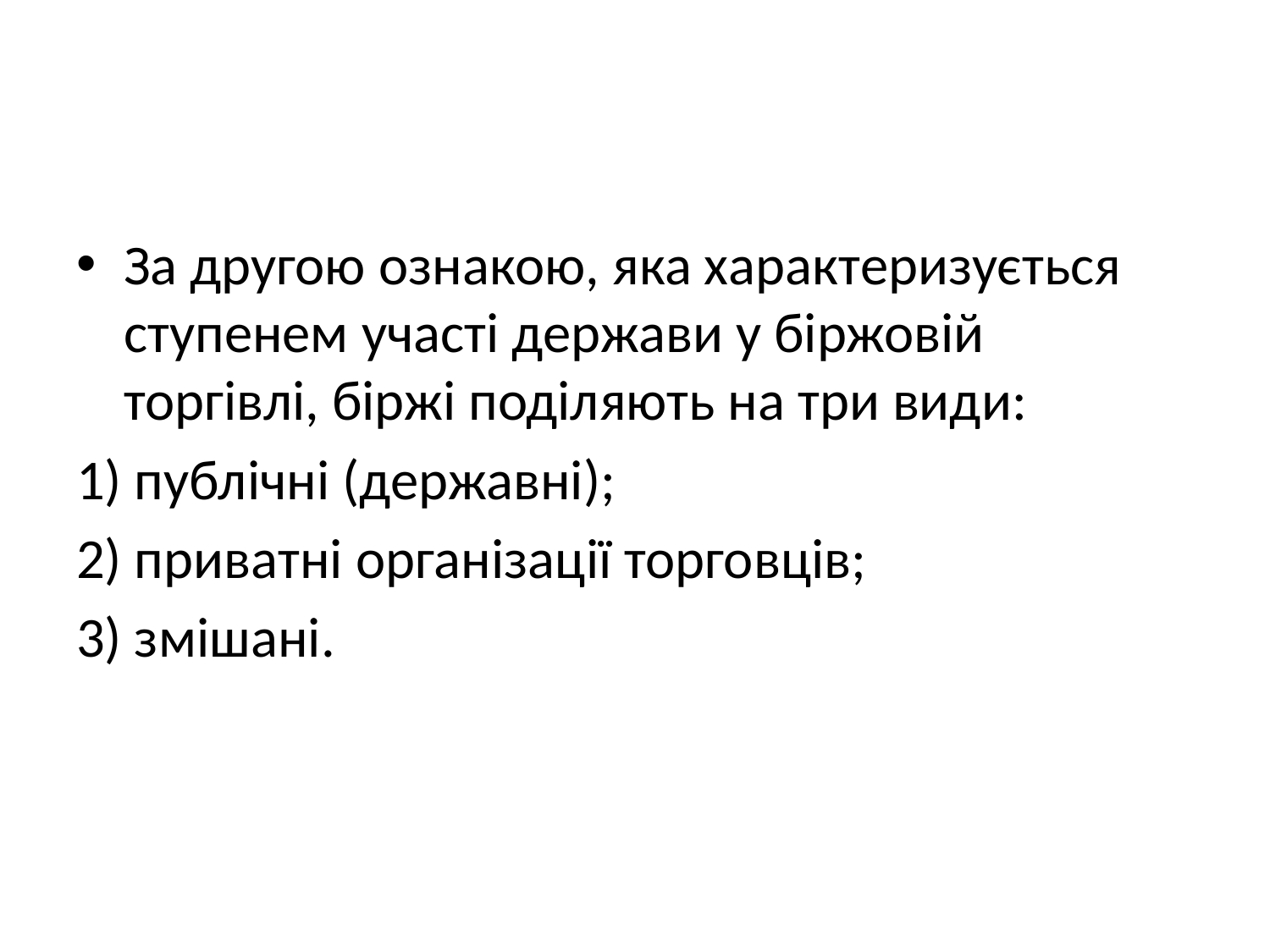

#
За другою ознакою, яка характеризується ступенем участі держави у біржовій торгівлі, біржі поділяють на три види:
1) публічні (державні);
2) приватні організації торговців;
3) змішані.